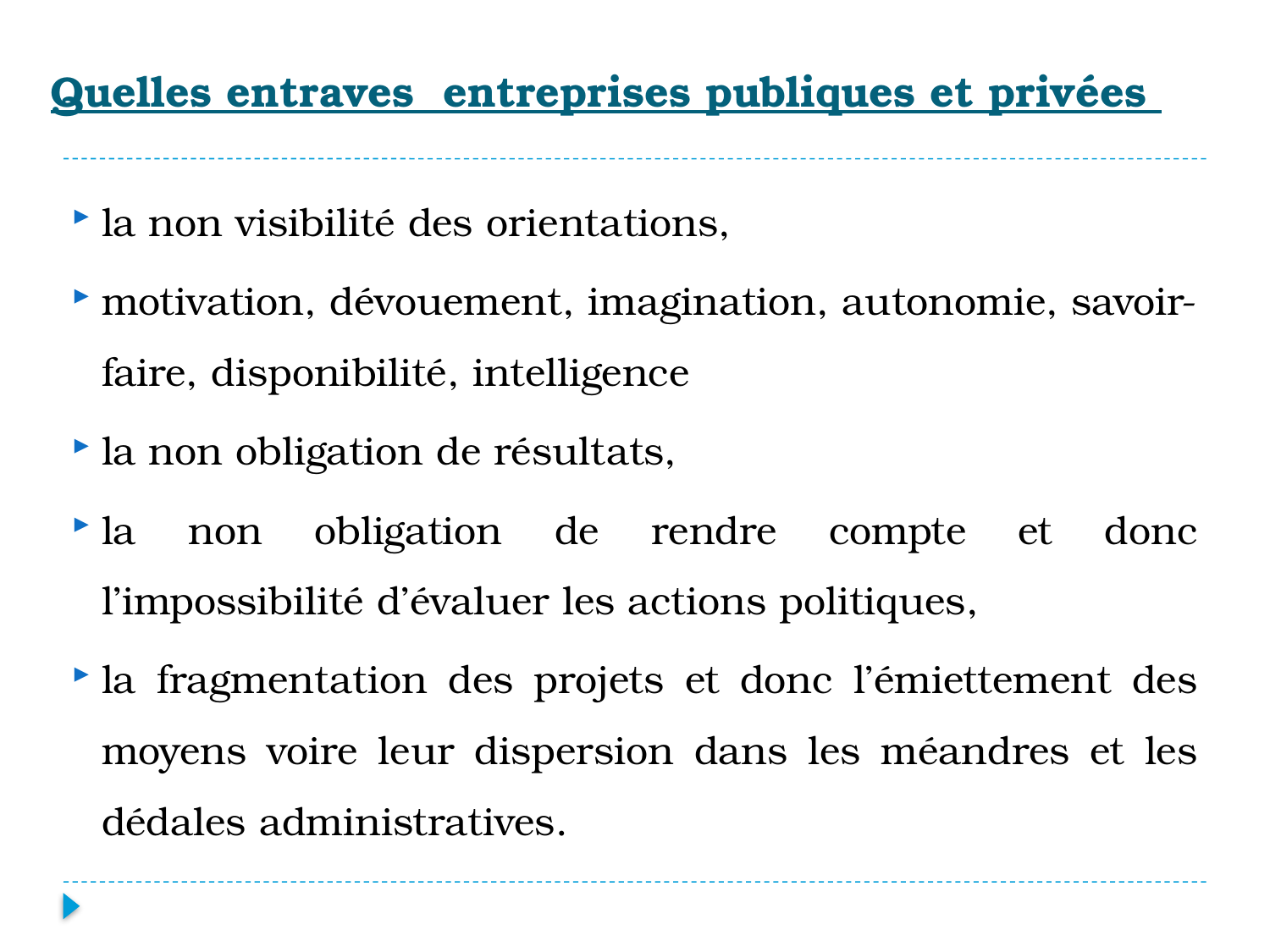

# Quelles entraves  entreprises publiques et privées
la non visibilité des orientations,
motivation, dévouement, imagination, autonomie, savoir-faire, disponibilité, intelligence
la non obligation de résultats,
la non obligation de rendre compte et donc l’impossibilité d’évaluer les actions politiques,
la fragmentation des projets et donc l’émiettement des moyens voire leur dispersion dans les méandres et les dédales administratives.